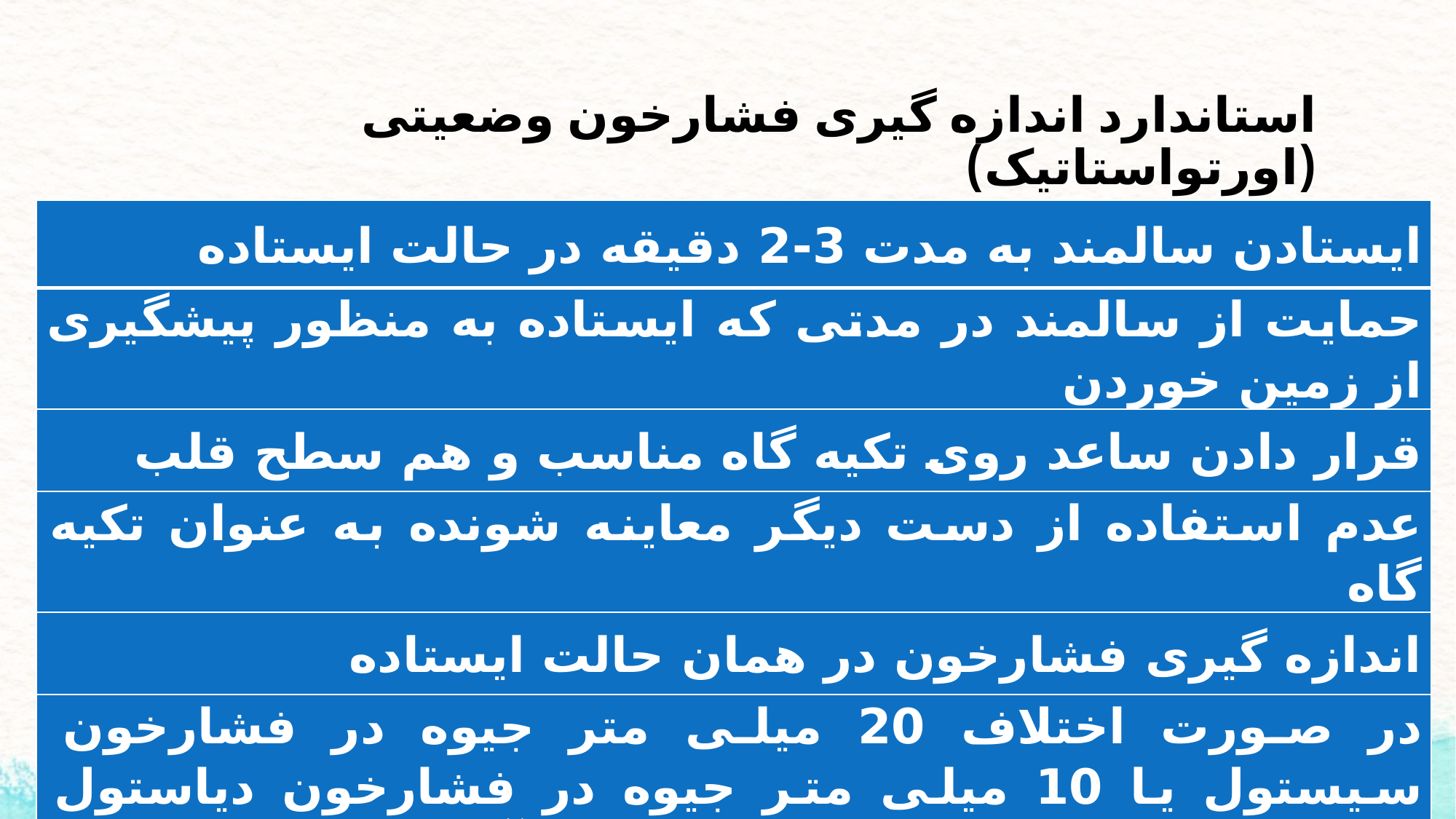

# استاندارد اندازه گیری فشارخون وضعیتی (اورتواستاتیک)

| ایستادن سالمند به مدت 3-2 دقیقه در حالت ایستاده |
| --- |
| حمایت از سالمند در مدتی که ایستاده به منظور پیشگیری از زمین خوردن |
| قرار دادن ساعد روی تکیه گاه مناسب و هم سطح قلب |
| عدم استفاده از دست دیگر معاینه شونده به عنوان تکیه گاه |
| اندازه گیری فشارخون در همان حالت ایستاده |
| در صورت اختلاف 20 میلی متر جیوه در فشارخون سیستول یا 10 میلی متر جیوه در فشارخون دیاستول نسبت به حالت نشسته، ضمن ارجاع، آموزش های لازم به سالمند در خصوص پیشگیری از افت فشارخون وضعیتی را می دهد. |